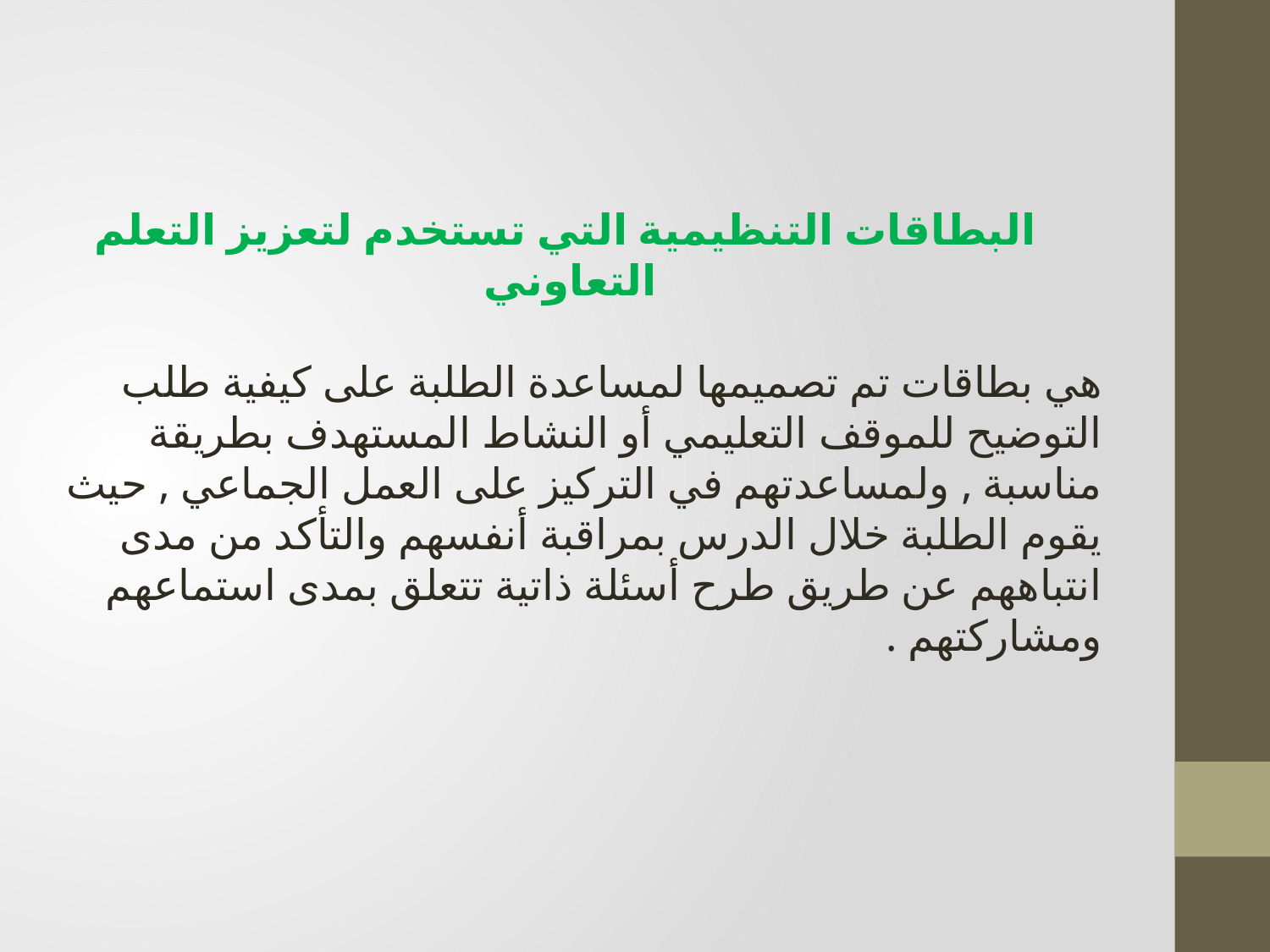

البطاقات التنظيمية التي تستخدم لتعزيز التعلم التعاوني

هي بطاقات تم تصميمها لمساعدة الطلبة على كيفية طلب التوضيح للموقف التعليمي أو النشاط المستهدف بطريقة مناسبة , ولمساعدتهم في التركيز على العمل الجماعي , حيث يقوم الطلبة خلال الدرس بمراقبة أنفسهم والتأكد من مدى انتباههم عن طريق طرح أسئلة ذاتية تتعلق بمدى استماعهم ومشاركتهم .